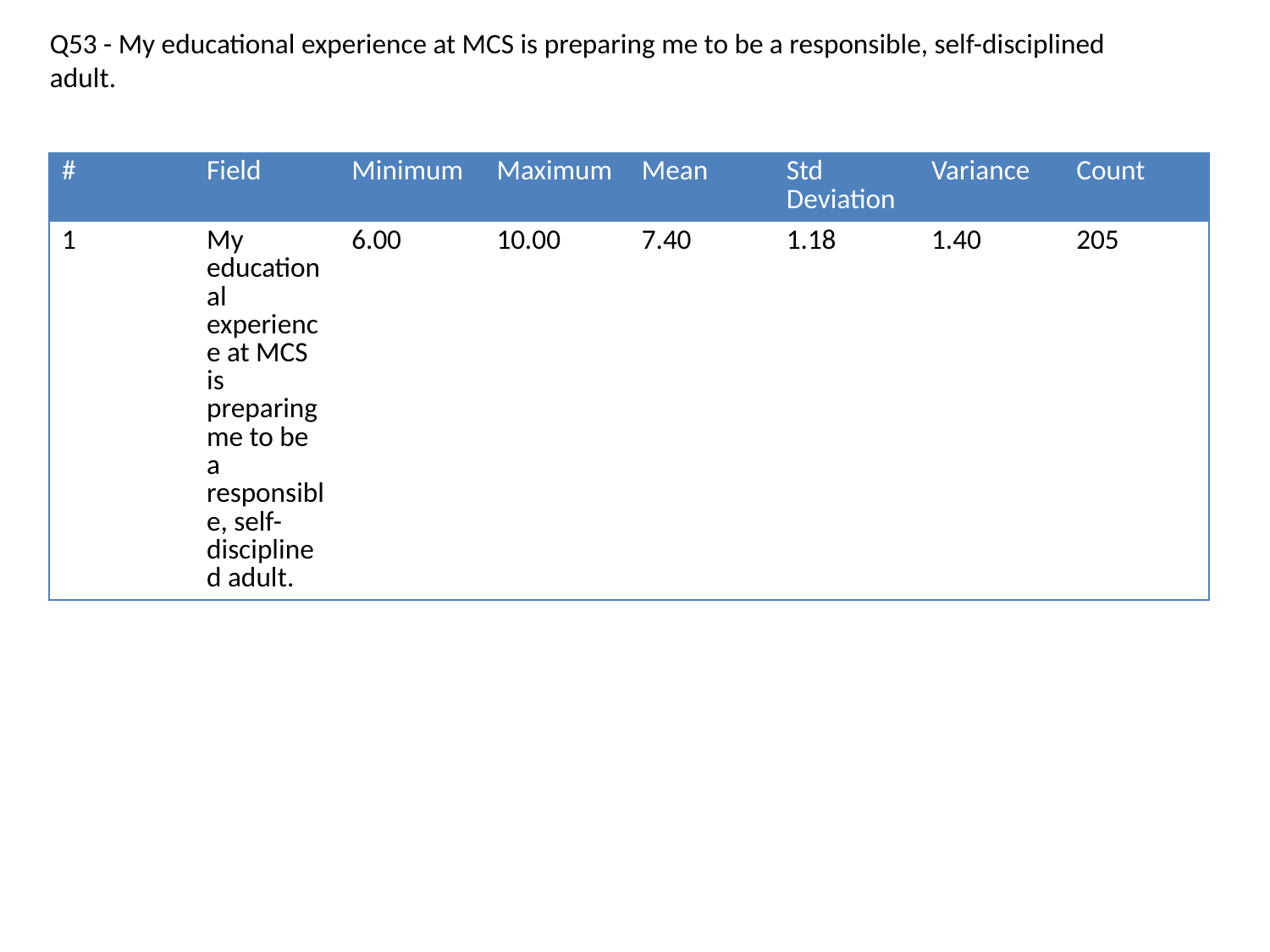

Q53 - My educational experience at MCS is preparing me to be a responsible, self-disciplined adult.
| # | Field | Minimum | Maximum | Mean | Std Deviation | Variance | Count |
| --- | --- | --- | --- | --- | --- | --- | --- |
| 1 | My educational experience at MCS is preparing me to be a responsible, self-disciplined adult. | 6.00 | 10.00 | 7.40 | 1.18 | 1.40 | 205 |